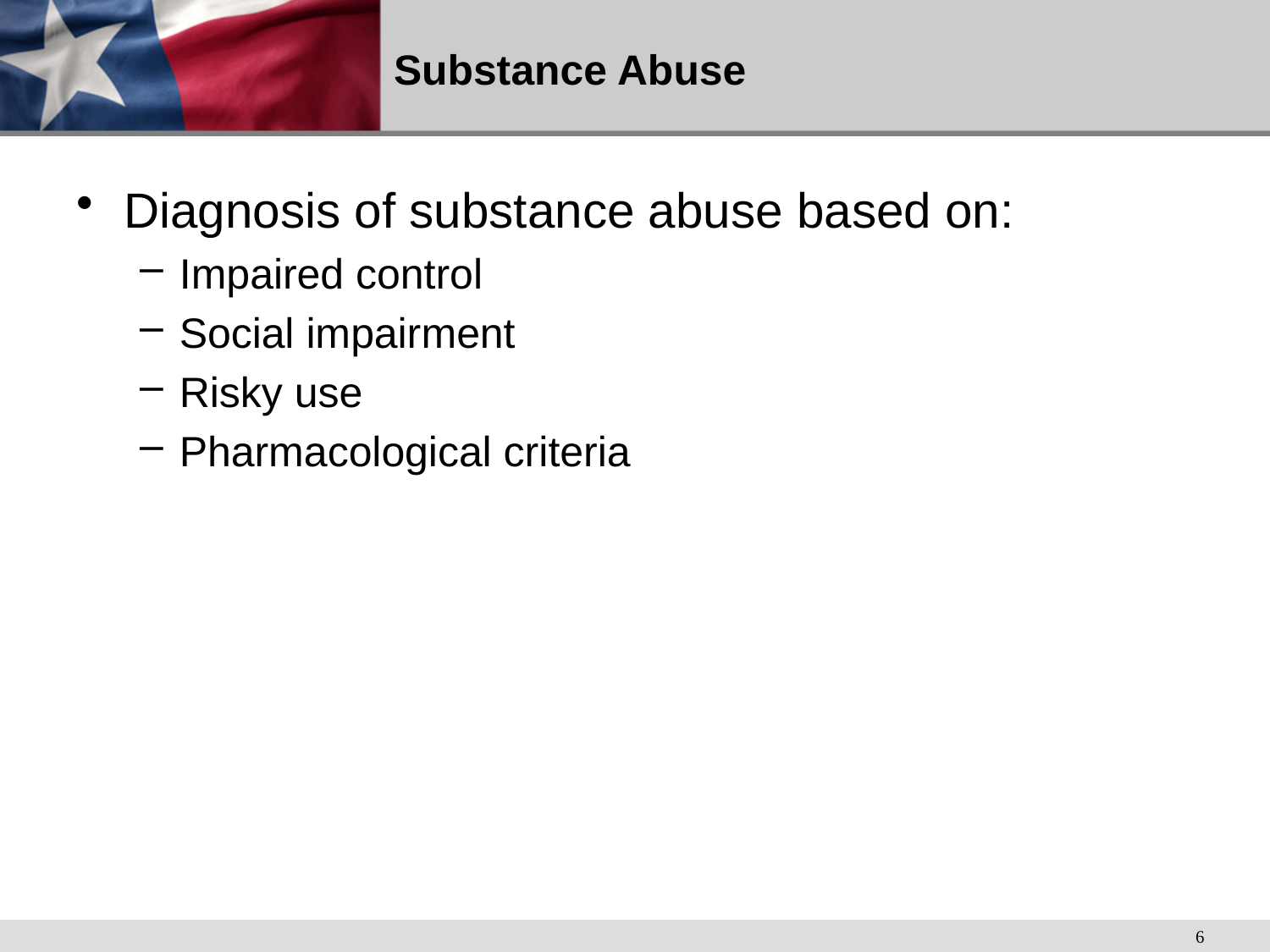

# Substance Abuse
Diagnosis of substance abuse based on:
Impaired control
Social impairment
Risky use
Pharmacological criteria
6